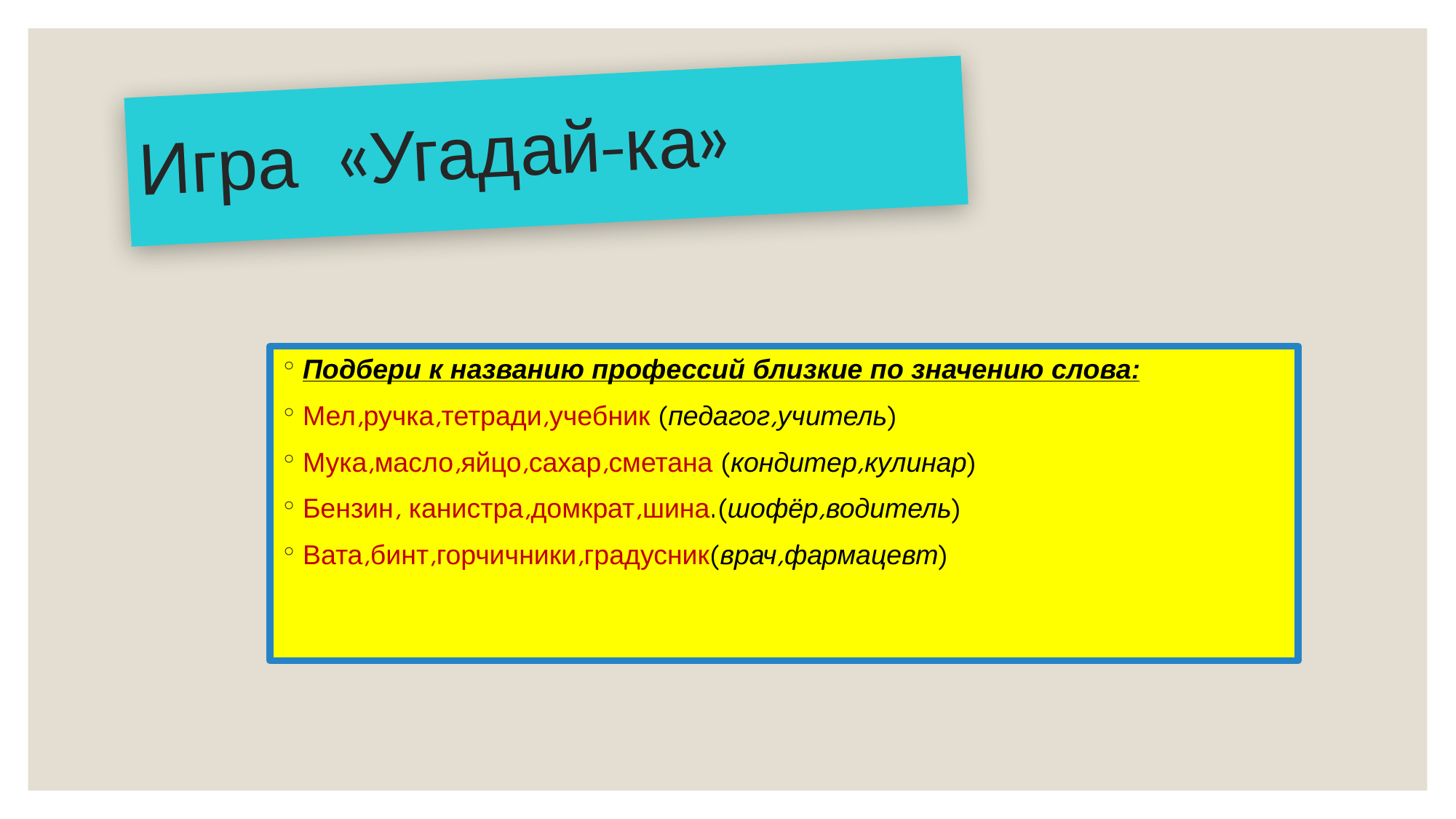

# Игра  «Угадай-ка»
Подбери к названию профессий близкие по значению слова:
Мел,ручка,тетради,учебник (педагог,учитель)
Мука,масло,яйцо,сахар,сметана (кондитер,кулинар)
Бензин, канистра,домкрат,шина.(шофёр,водитель)
Вата,бинт,горчичники,градусник(врач,фармацевт)